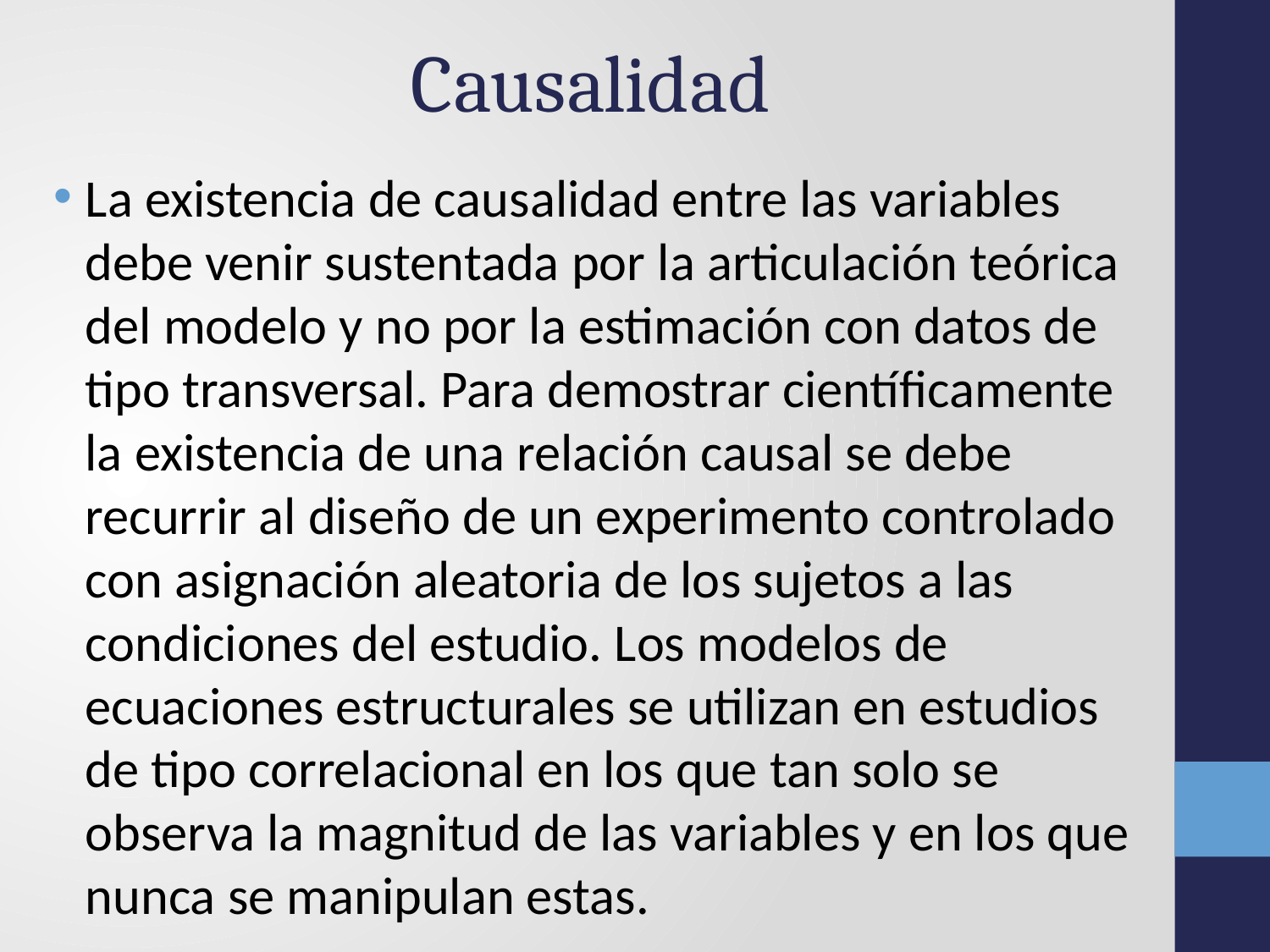

# Causalidad
La existencia de causalidad entre las variables debe venir sustentada por la articulación teórica del modelo y no por la estimación con datos de tipo transversal. Para demostrar científicamente la existencia de una relación causal se debe recurrir al diseño de un experimento controlado con asignación aleatoria de los sujetos a las condiciones del estudio. Los modelos de ecuaciones estructurales se utilizan en estudios de tipo correlacional en los que tan solo se observa la magnitud de las variables y en los que nunca se manipulan estas.